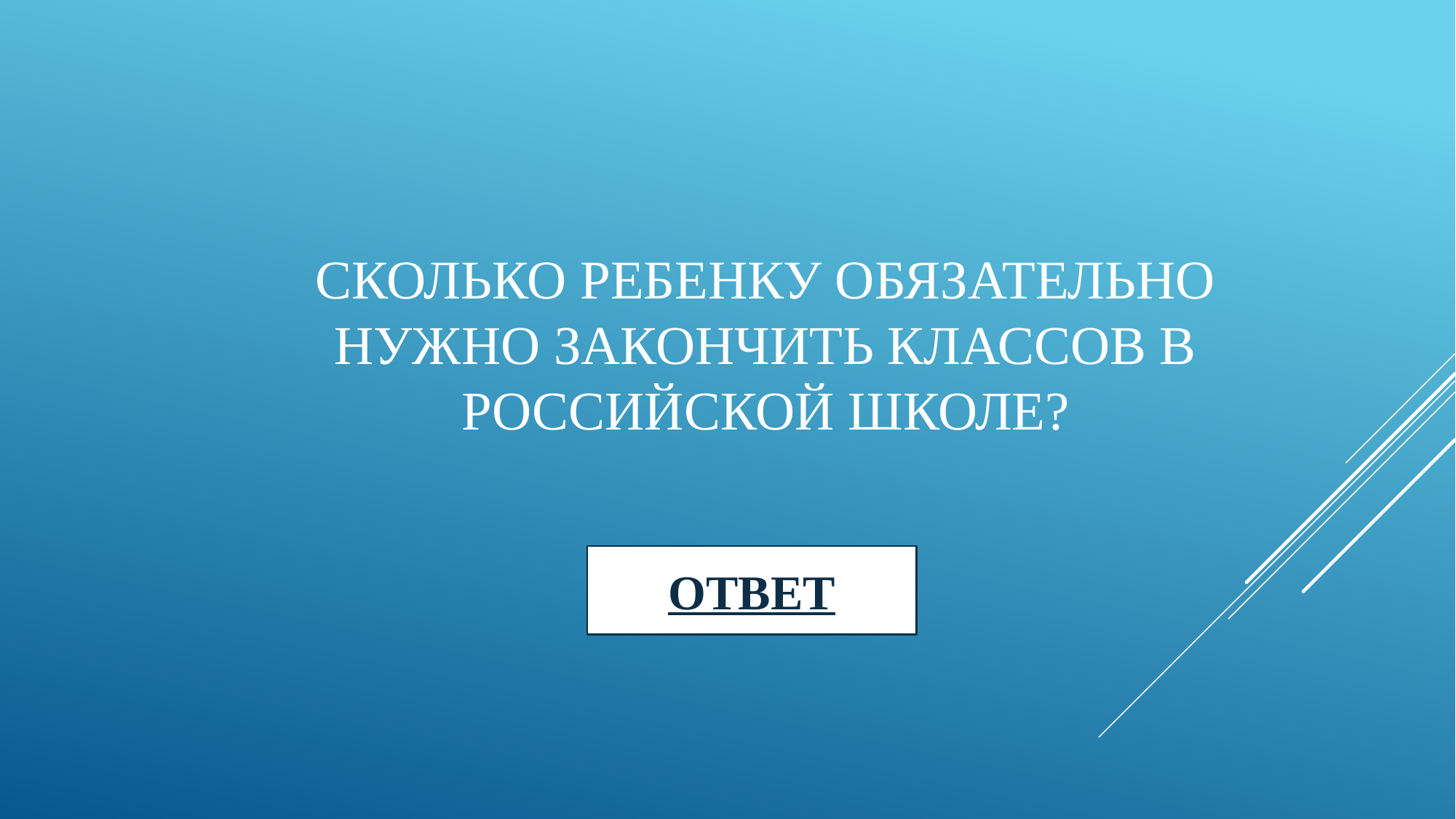

# Сколько ребенку обязательно нужно закончить классов в российской школе?
ОТВЕТ